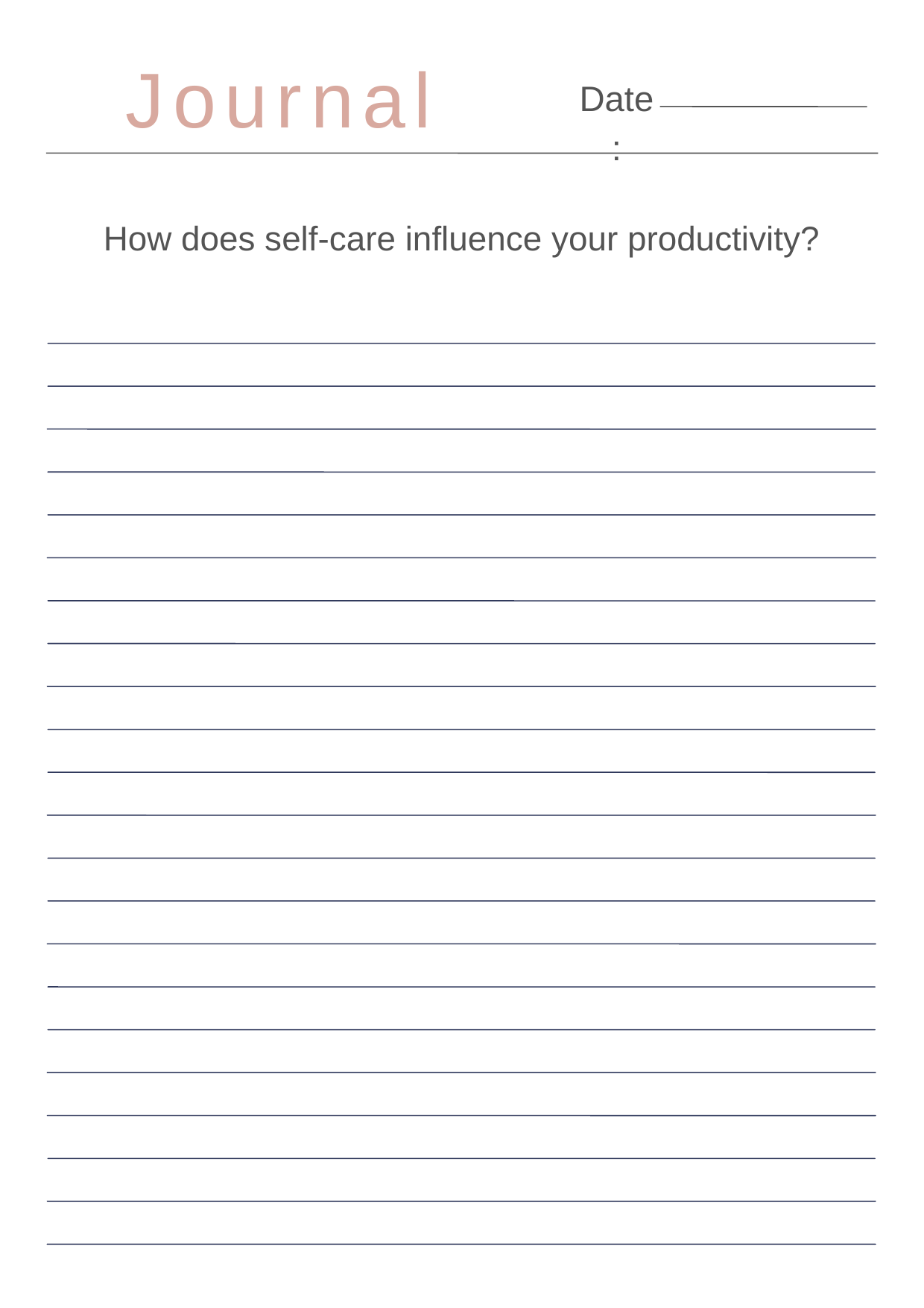

Journal
Date:

How does self-care influence your productivity?